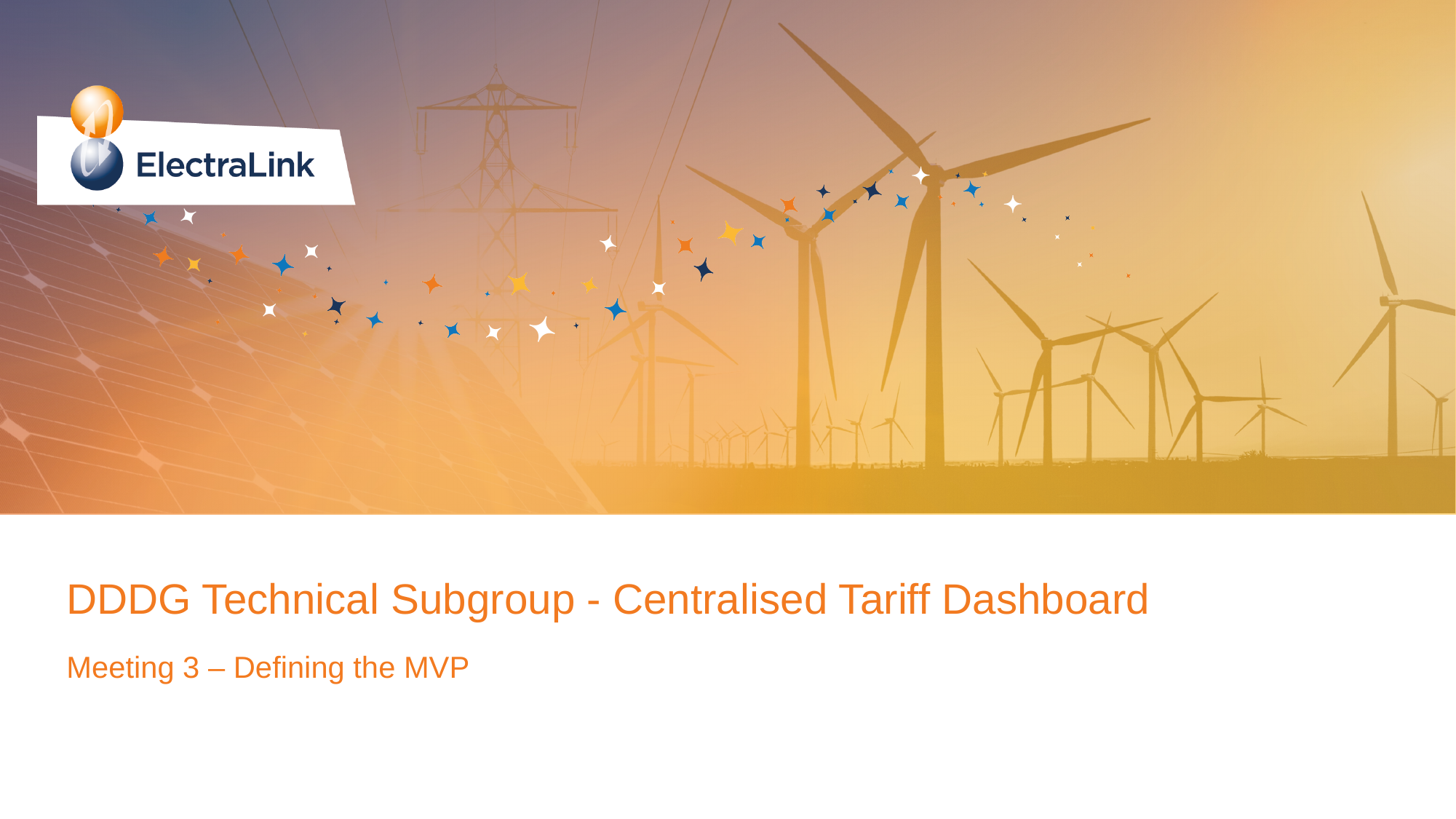

DDDG Technical Subgroup - Centralised Tariff Dashboard
Meeting 3 – Defining the MVP